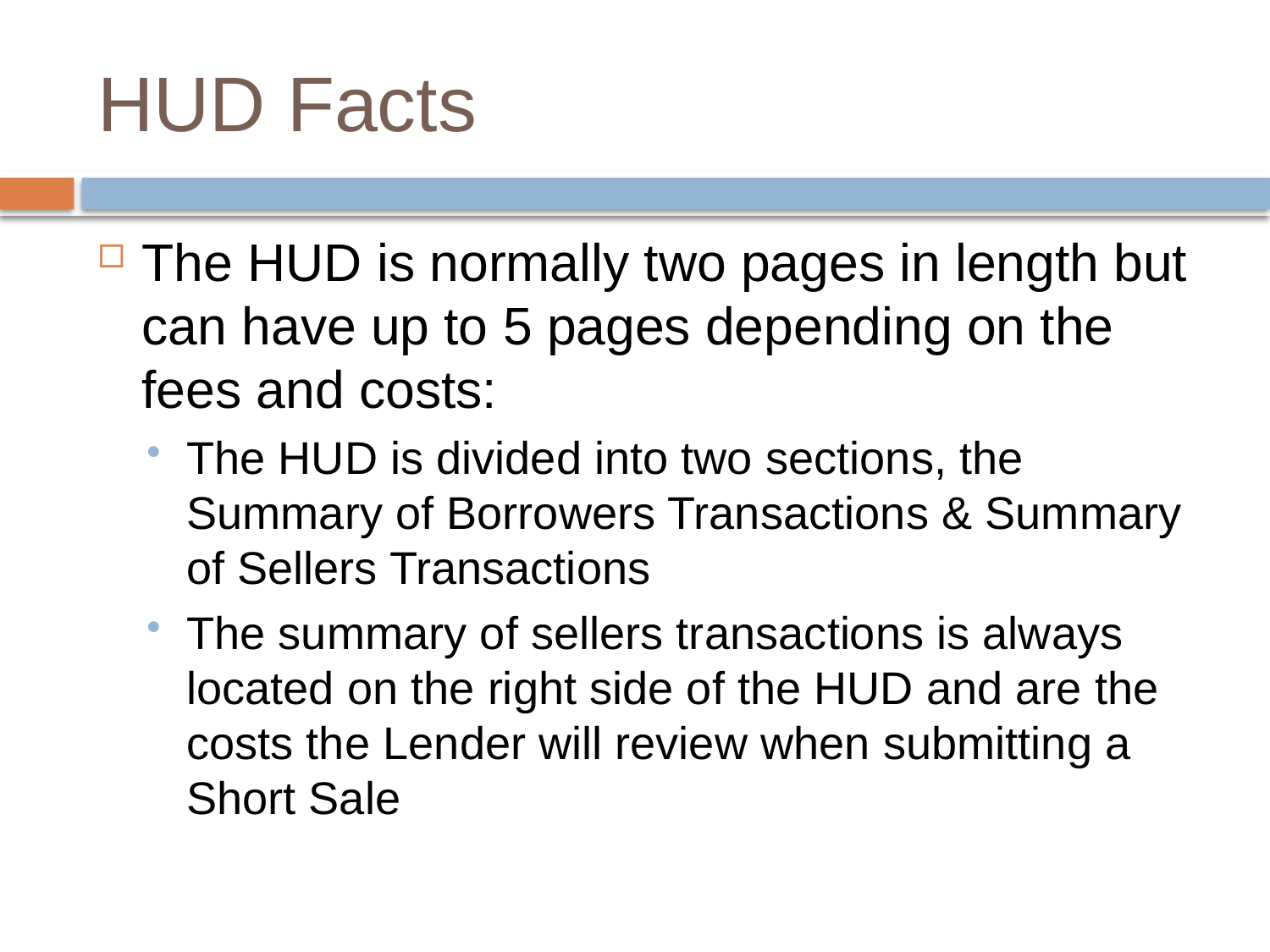

# HUD Facts
The HUD is normally two pages in length but can have up to 5 pages depending on the fees and costs:
The HUD is divided into two sections, the Summary of Borrowers Transactions & Summary of Sellers Transactions
The summary of sellers transactions is always located on the right side of the HUD and are the costs the Lender will review when submitting a Short Sale